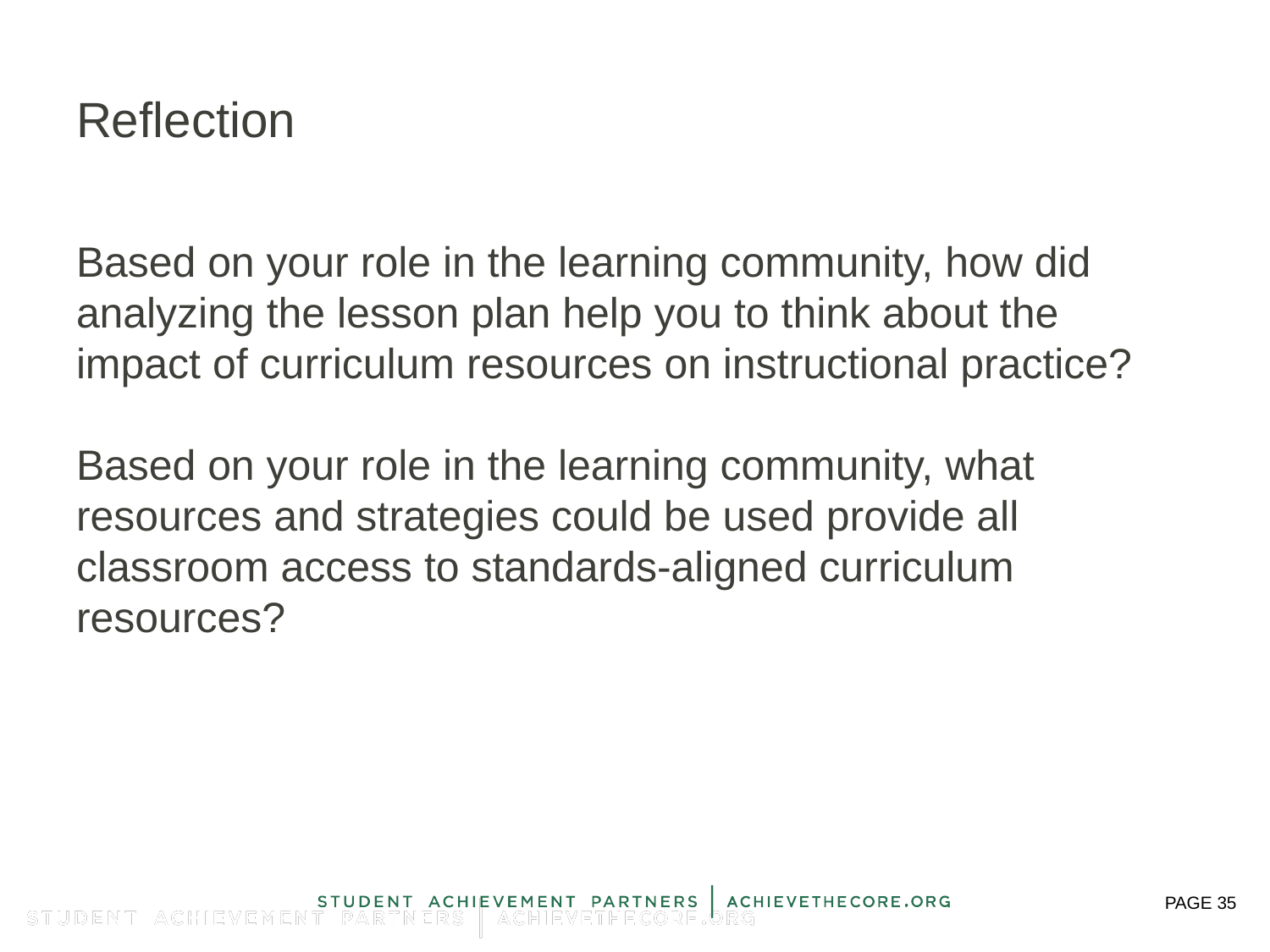

# Reflection
Based on your role in the learning community, how did analyzing the lesson plan help you to think about the impact of curriculum resources on instructional practice?

Based on your role in the learning community, what resources and strategies could be used provide all classroom access to standards-aligned curriculum resources?